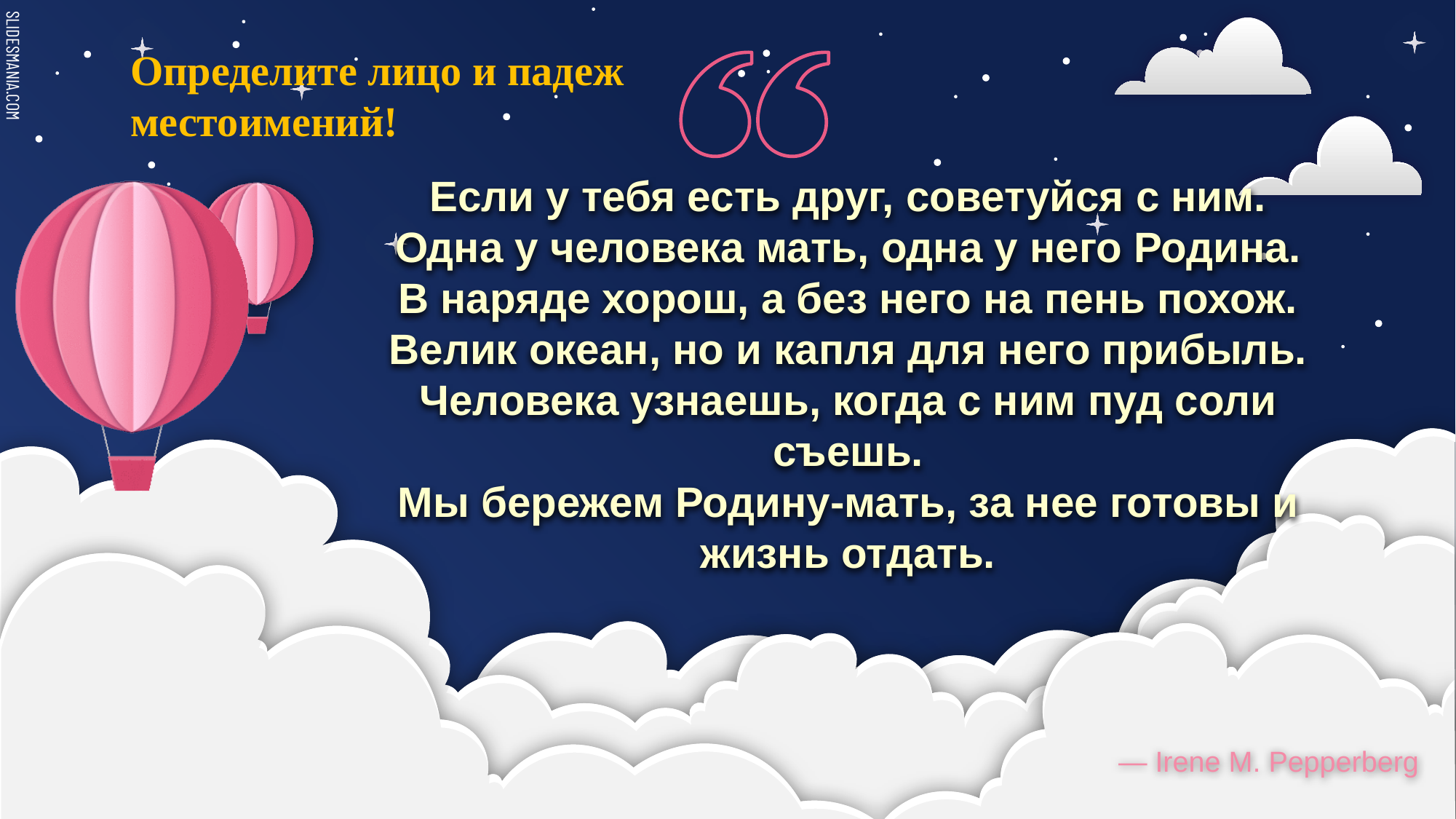

Определите лицо и падеж местоимений!

# Если у тебя есть друг, советуйся с ним. Одна у человека мать, одна у него Родина. В наряде хорош, а без него на пень похож. Велик океан, но и капля для него прибыль. Человека узнаешь, когда с ним пуд соли съешь. Мы бережем Родину-мать, за нее готовы и жизнь отдать.
― Irene M. Pepperberg